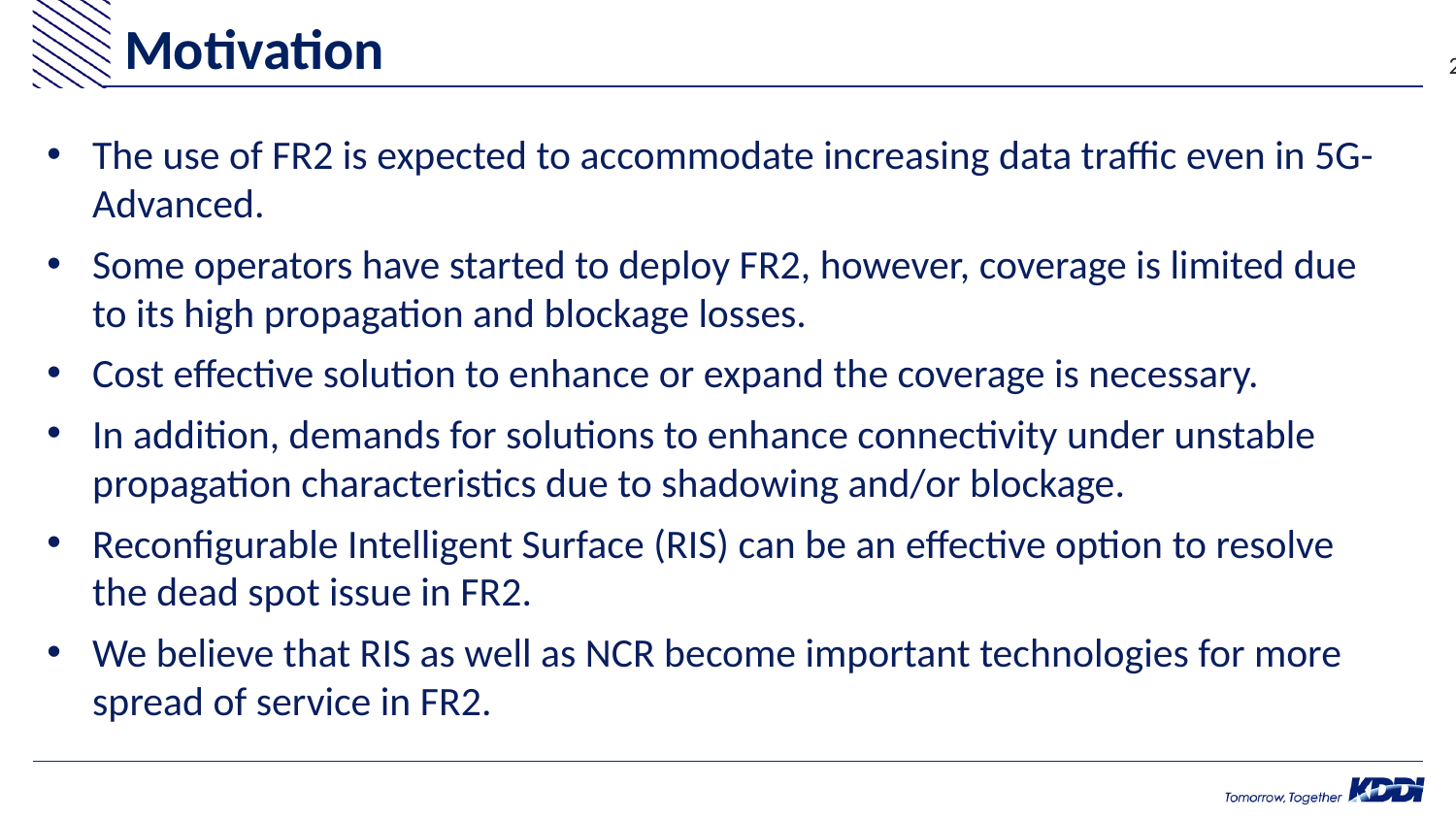

Motivation
The use of FR2 is expected to accommodate increasing data traffic even in 5G-Advanced.
Some operators have started to deploy FR2, however, coverage is limited due to its high propagation and blockage losses.
Cost effective solution to enhance or expand the coverage is necessary.
In addition, demands for solutions to enhance connectivity under unstable propagation characteristics due to shadowing and/or blockage.
Reconfigurable Intelligent Surface (RIS) can be an effective option to resolve the dead spot issue in FR2.
We believe that RIS as well as NCR become important technologies for more spread of service in FR2.